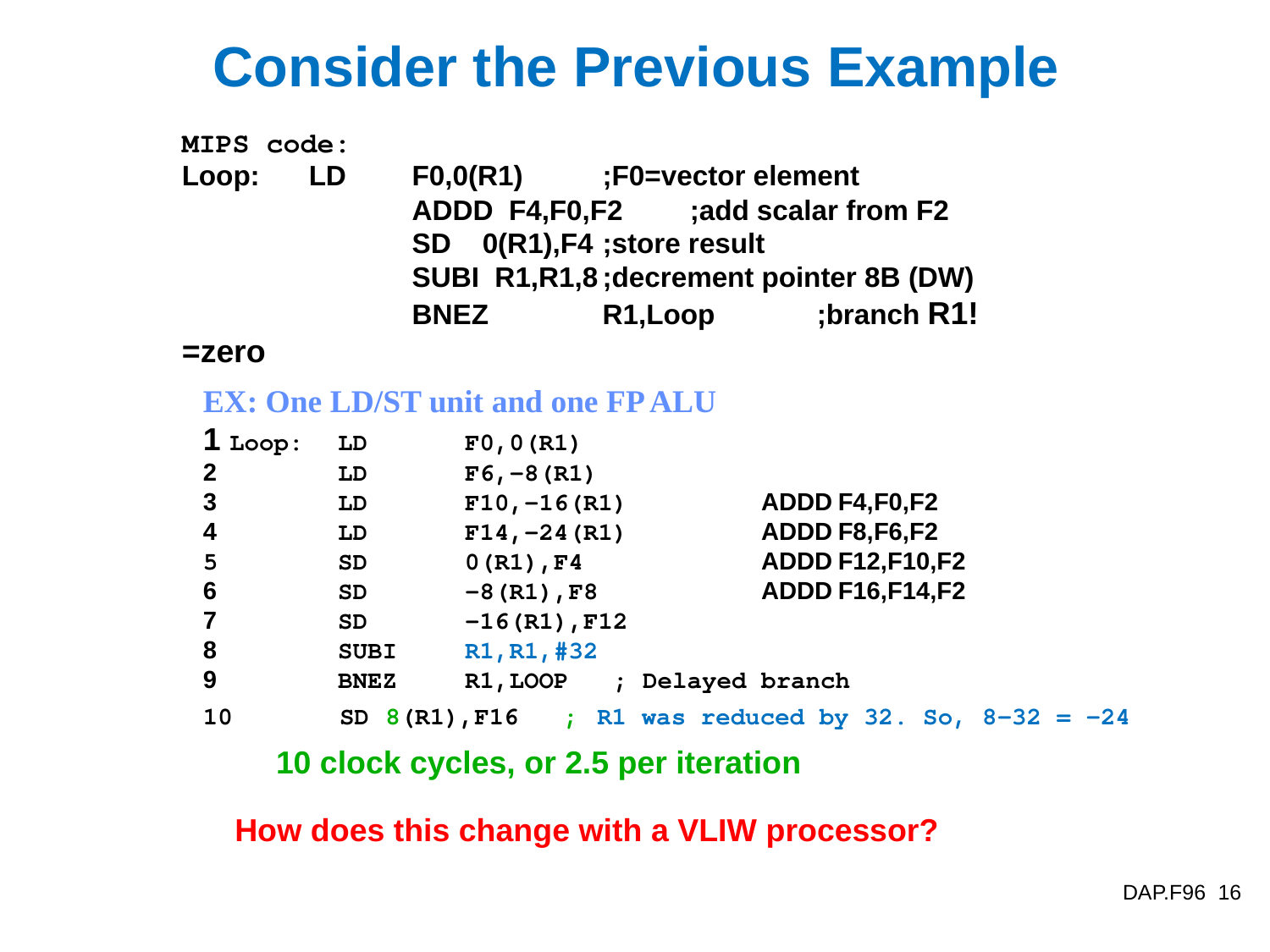

# Consider the Previous Example
MIPS code:
Loop:	LD	F0,0(R1)	;F0=vector element
 		ADDD  F4,F0,F2	;add scalar from F2
 		SD    0(R1),F4	;store result
 		SUBI  R1,R1,8	;decrement pointer 8B (DW)
 		BNEZ	R1,Loop	;branch R1!=zero

EX: One LD/ST unit and one FP ALU
1 Loop:	LD	F0,0(R1)
2	LD	F6,-8(R1)
3	LD	F10,-16(R1)         ADDD	F4,F0,F2
4	LD	F14,-24(R1)         ADDD	F8,F6,F2
5	SD	0(R1),F4            ADDD	F12,F10,F2
6	SD	-8(R1),F8           ADDD	F16,F14,F2
7	SD	-16(R1),F12
8	SUBI	R1,R1,#32
9	BNEZ	R1,LOOP   ; Delayed branch
      SD	8(R1),F16   ; R1 was reduced by 32. So, 8-32 = -24
 10 clock cycles, or 2.5 per iteration
How does this change with a VLIW processor?